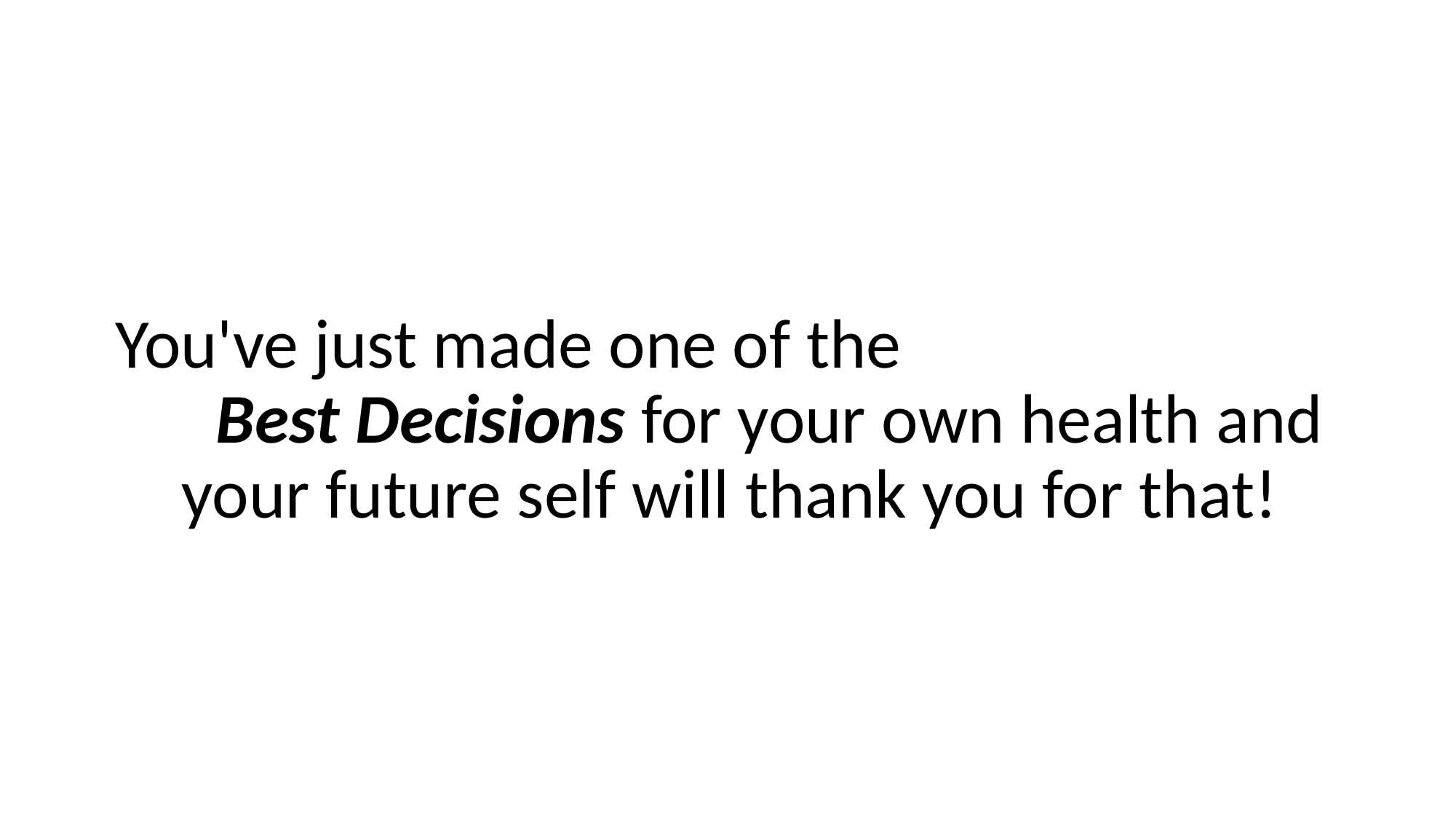

You've just made one of the                                  Best Decisions for your own health and your future self will thank you for that!